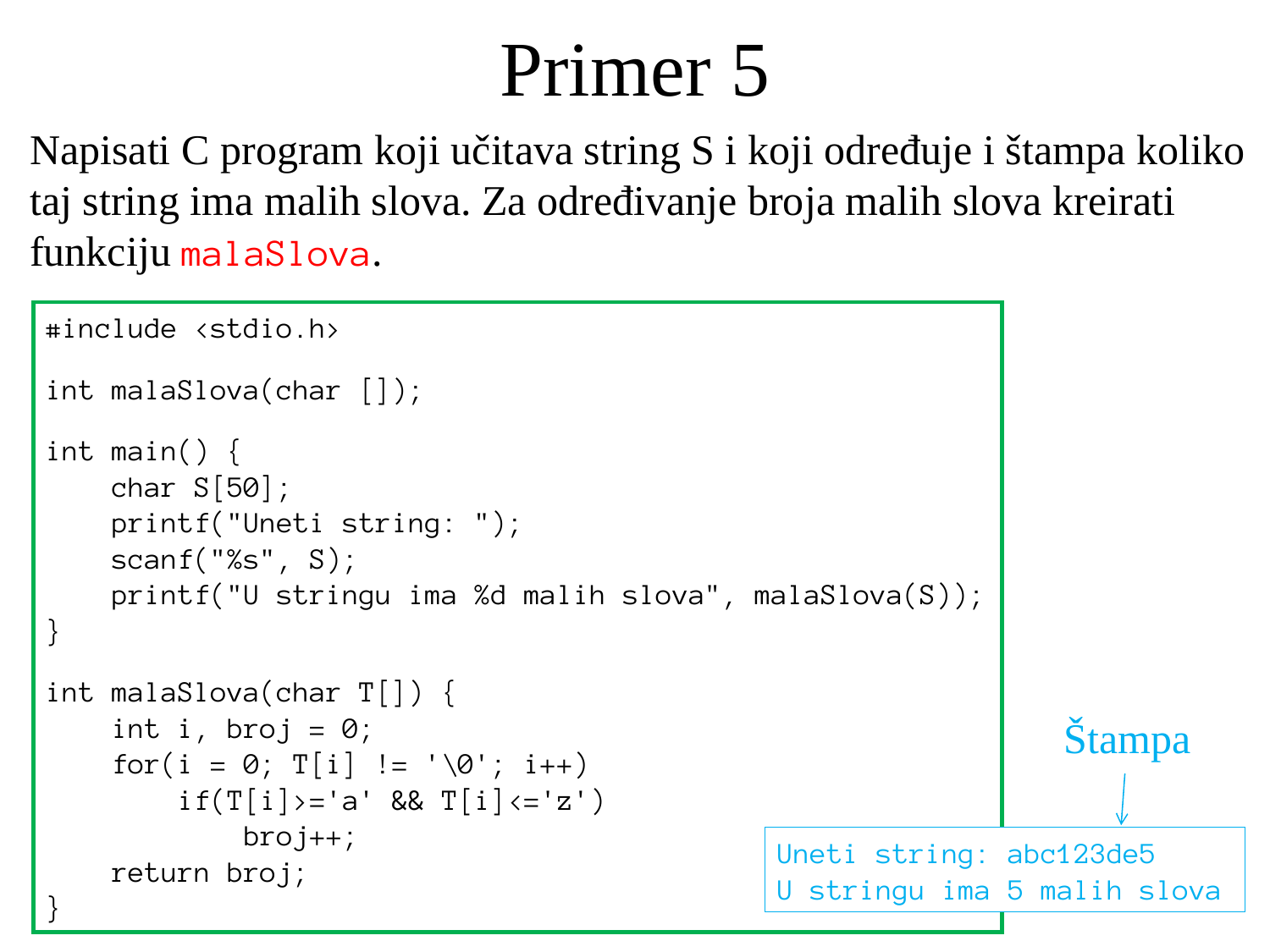

# Primer 5
Napisati C program koji učitava string S i koji određuje i štampa koliko taj string ima malih slova. Za određivanje broja malih slova kreirati funkciju malaSlova.
#include <stdio.h>

int malaSlova(char []);

int main() {
    char S[50];
    printf("Uneti string: ");
    scanf("%s", S);
    printf("U stringu ima %d malih slova", malaSlova(S));
}

int malaSlova(char T[]) {
    int i, broj = 0;
    for(i = 0; T[i] != '\0'; i++)
        if(T[i]>='a' && T[i]<='z')
            broj++;
    return broj;
}
Štampa
Uneti string: abc123de5
U stringu ima 5 malih slova